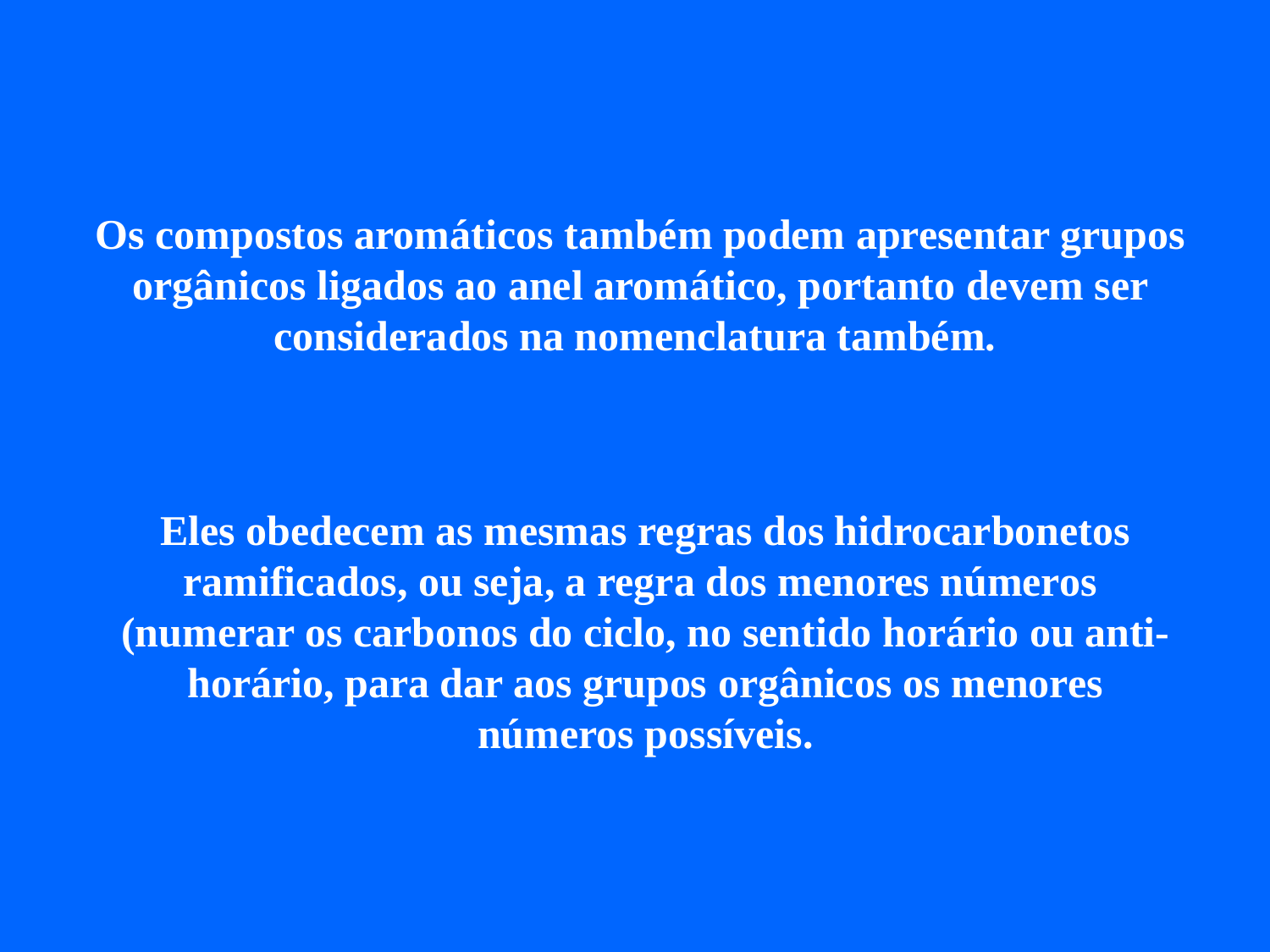

Os compostos aromáticos também podem apresentar grupos orgânicos ligados ao anel aromático, portanto devem ser considerados na nomenclatura também.
Eles obedecem as mesmas regras dos hidrocarbonetos ramificados, ou seja, a regra dos menores números  (numerar os carbonos do ciclo, no sentido horário ou anti-horário, para dar aos grupos orgânicos os menores números possíveis.